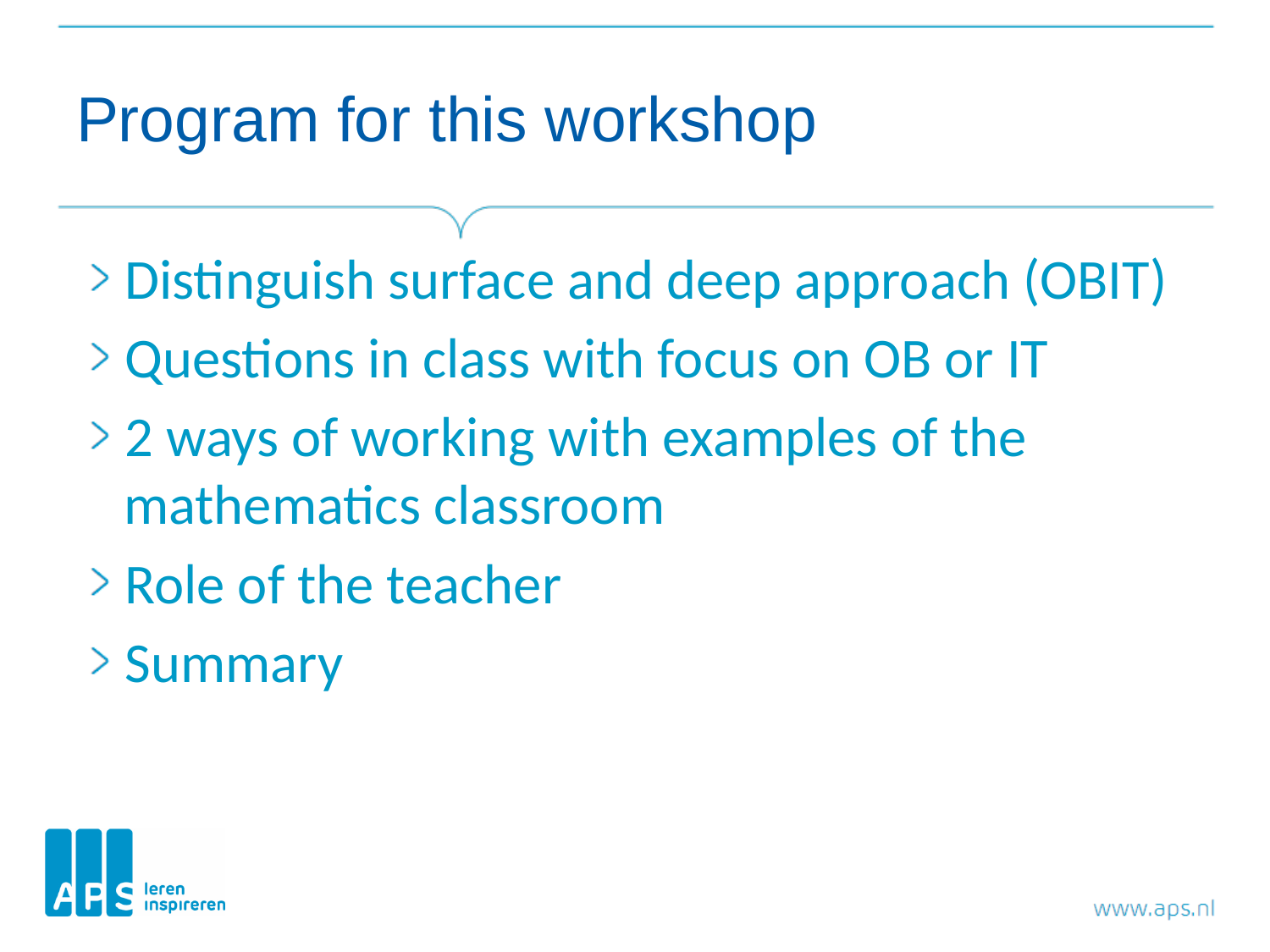

# Program for this workshop
Distinguish surface and deep approach (OBIT)
Questions in class with focus on OB or IT
2 ways of working with examples of the mathematics classroom
Role of the teacher
Summary